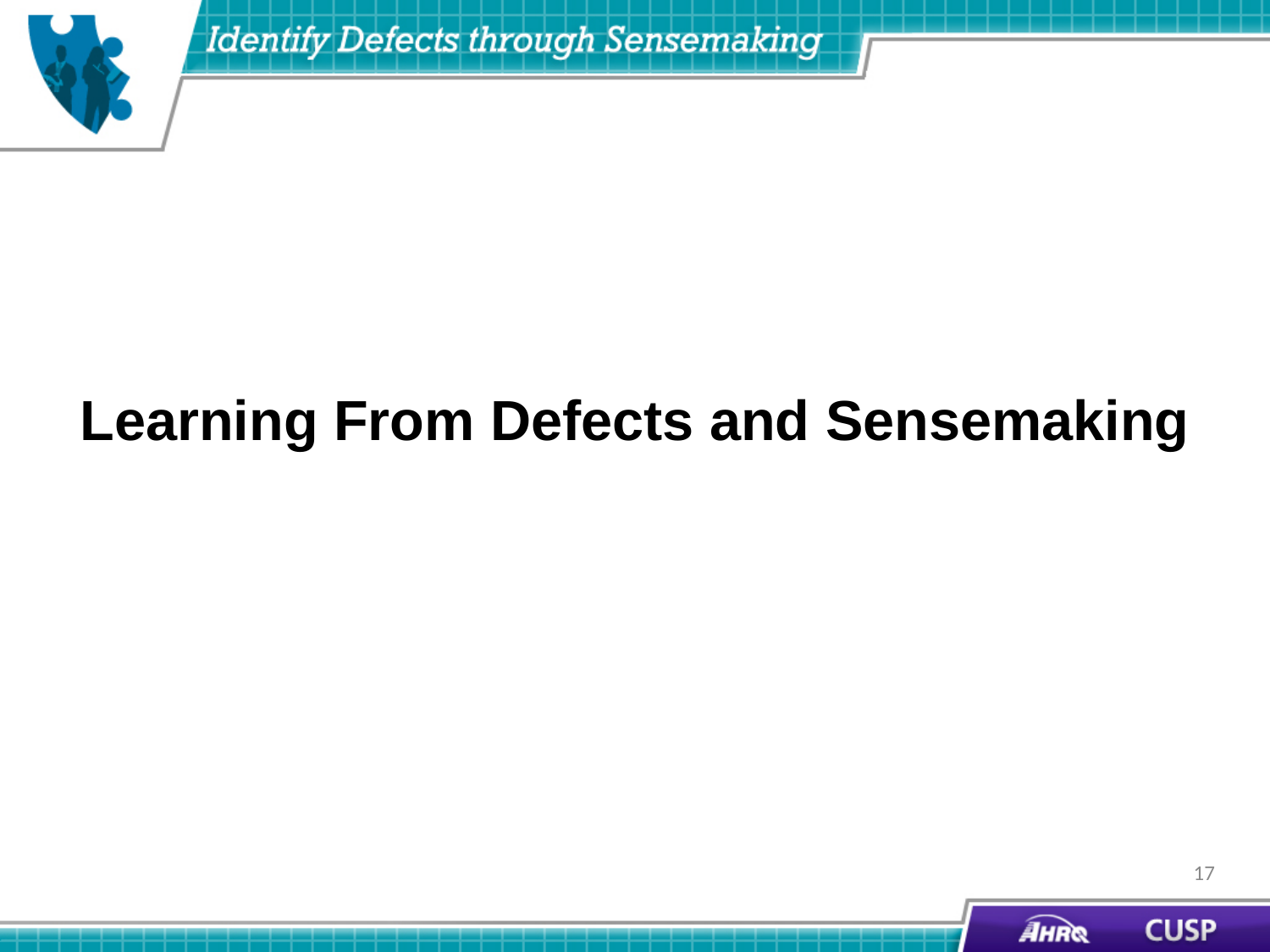

# Learning From Defects and Sensemaking
17